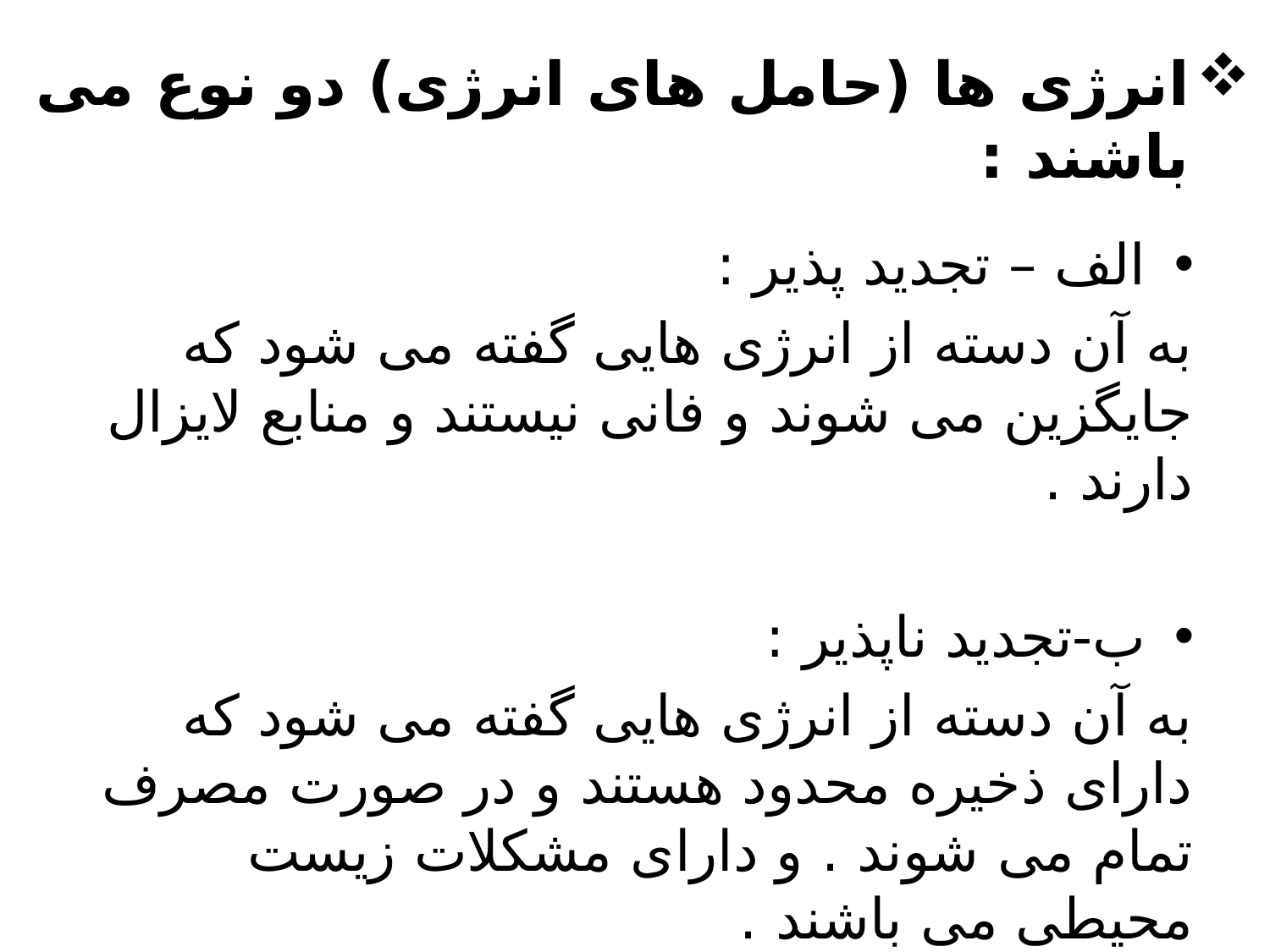

# انرژی ها (حامل های انرژی) دو نوع می باشند :
الف – تجدید پذیر :
به آن دسته از انرژی هایی گفته می شود که جایگزین می شوند و فانی نیستند و منابع لایزال دارند .

ب-تجدید ناپذیر :
به آن دسته از انرژی هایی گفته می شود که دارای ذخیره محدود هستند و در صورت مصرف تمام می شوند . و دارای مشکلات زیست محیطی می باشند .